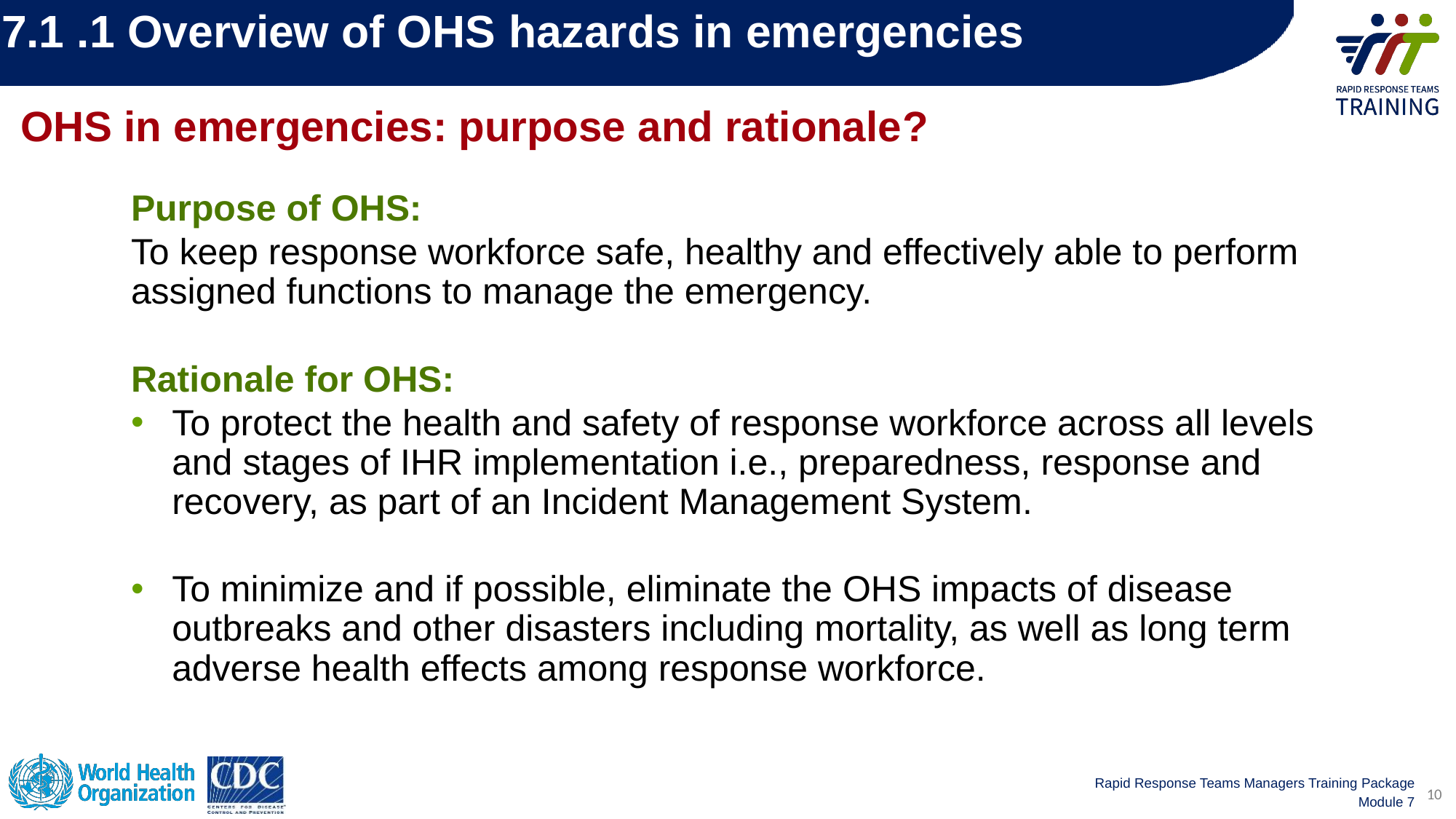

7.1 .1 Overview of OHS hazards in emergencies
# OHS in emergencies: purpose and rationale?
Purpose of OHS:
To keep response workforce safe, healthy and effectively able to perform assigned functions to manage the emergency.

Rationale for OHS:
To protect the health and safety of response workforce across all levels and stages of IHR implementation i.e., preparedness, response and recovery, as part of an Incident Management System.

To minimize and if possible, eliminate the OHS impacts of disease outbreaks and other disasters including mortality, as well as long term adverse health effects among response workforce.
10